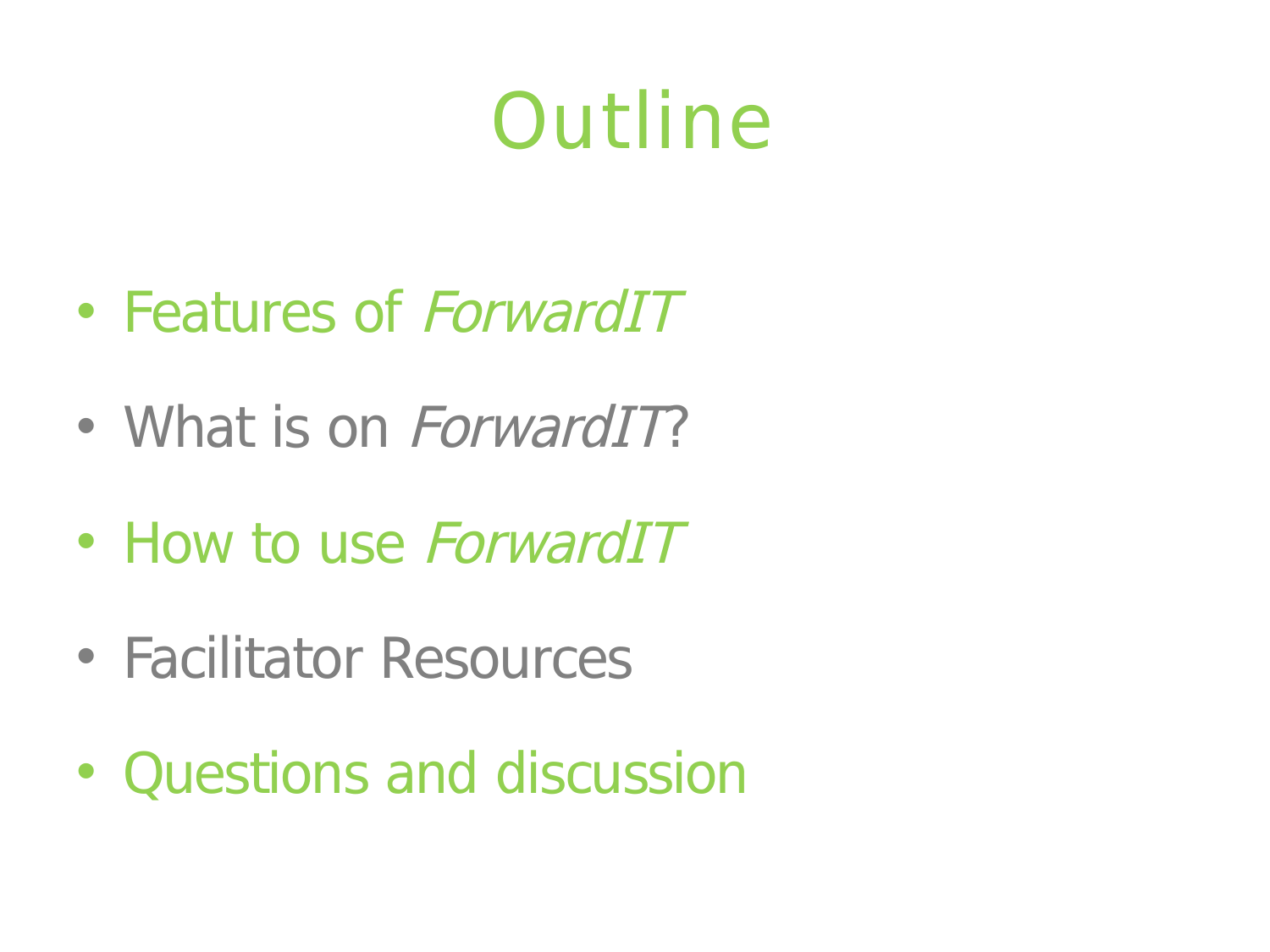

# Outline
Features of ForwardIT
What is on ForwardIT?
How to use ForwardIT
Facilitator Resources
Questions and discussion